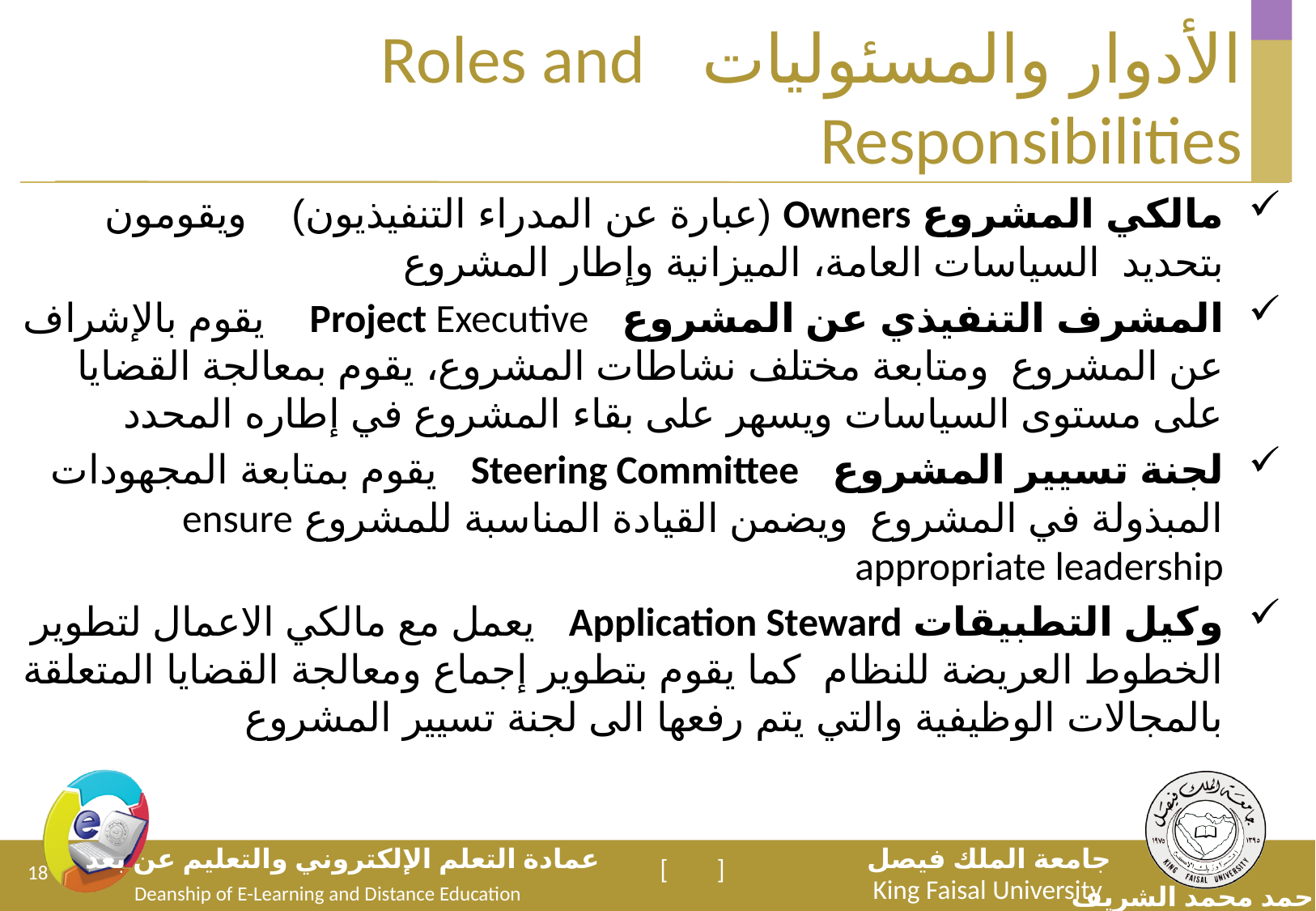

الأدوار والمسئوليات   Roles and Responsibilities
مالكي المشروع Owners (عبارة عن المدراء التنفيذيون)    ويقومون بتحديد  السياسات العامة، الميزانية وإطار المشروع
المشرف التنفيذي عن المشروع   Project Executive    يقوم بالإشراف  عن المشروع  ومتابعة مختلف نشاطات المشروع، يقوم بمعالجة القضايا على مستوى السياسات ويسهر على بقاء المشروع في إطاره المحدد
لجنة تسيير المشروع   Steering Committee   يقوم بمتابعة المجهودات المبذولة في المشروع  ويضمن القيادة المناسبة للمشروع ensure appropriate leadership
وكيل التطبيقات Application Steward   يعمل مع مالكي الاعمال لتطوير الخطوط العريضة للنظام  كما يقوم بتطوير إجماع ومعالجة القضايا المتعلقة بالمجالات الوظيفية والتي يتم رفعها الى لجنة تسيير المشروع

18